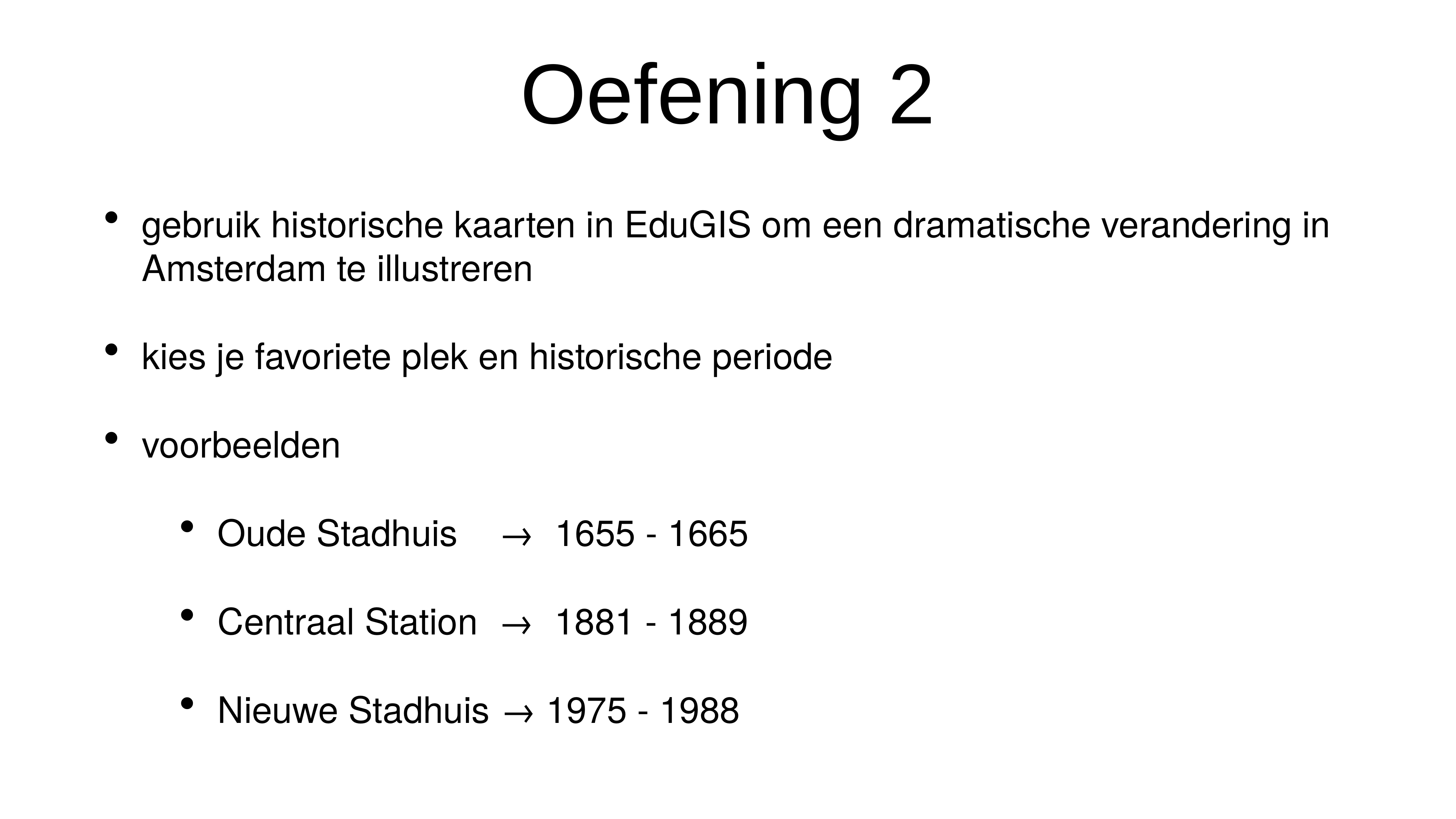

# Oefening 2
gebruik historische kaarten in EduGIS om een ​​dramatische verandering in Amsterdam te illustreren
kies je favoriete plek en historische periode
voorbeelden
Oude Stadhuis    →  1655 - 1665
Centraal Station  →  1881 - 1889
Nieuwe Stadhuis → 1975 - 1988